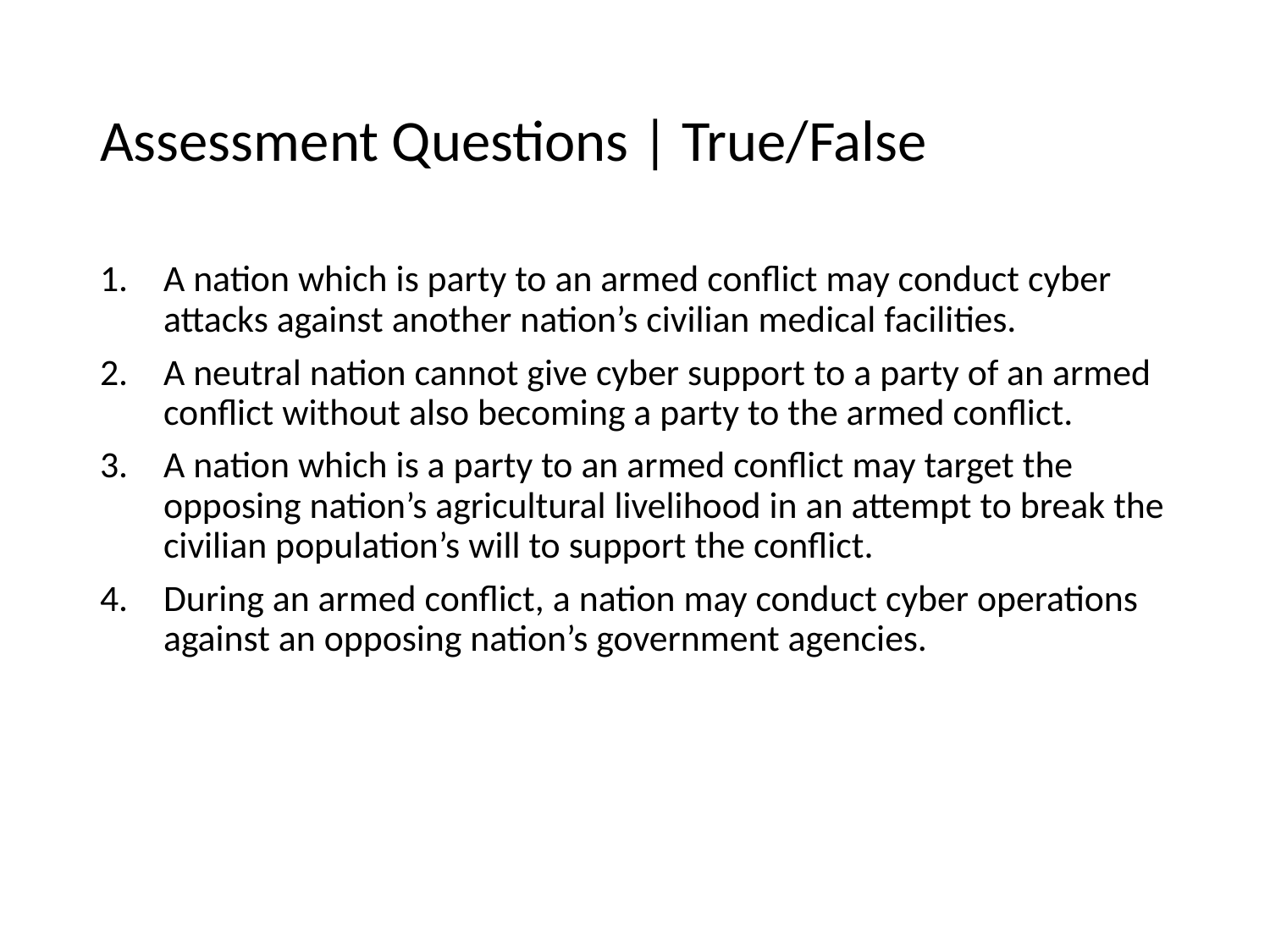

# Assessment Questions | True/False
A nation which is party to an armed conflict may conduct cyber attacks against another nation’s civilian medical facilities.
A neutral nation cannot give cyber support to a party of an armed conflict without also becoming a party to the armed conflict.
A nation which is a party to an armed conflict may target the opposing nation’s agricultural livelihood in an attempt to break the civilian population’s will to support the conflict.
During an armed conflict, a nation may conduct cyber operations against an opposing nation’s government agencies.